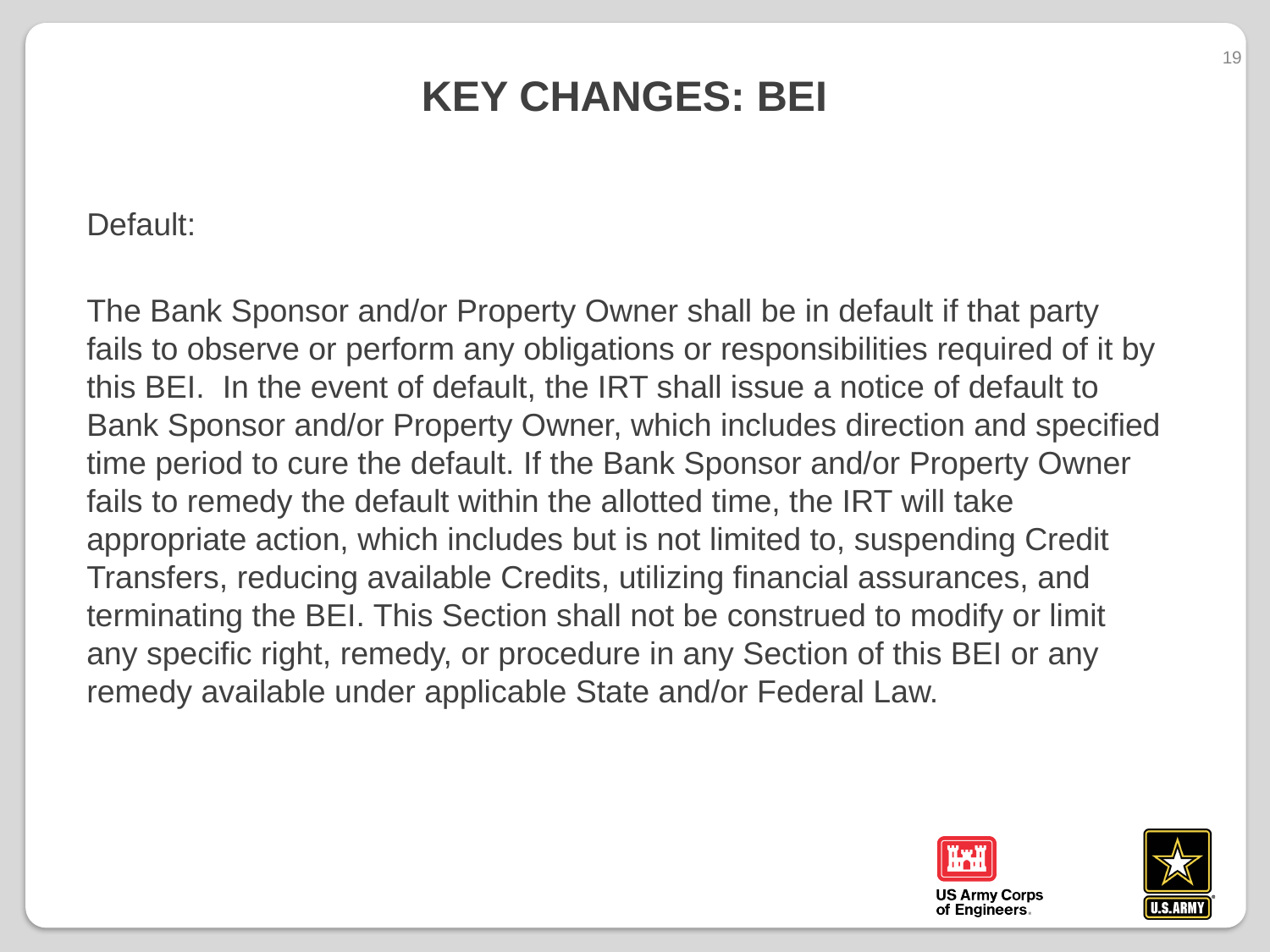

19
# Key Changes: BEI
Default:

The Bank Sponsor and/or Property Owner shall be in default if that party fails to observe or perform any obligations or responsibilities required of it by this BEI.  In the event of default, the IRT shall issue a notice of default to Bank Sponsor and/or Property Owner, which includes direction and specified time period to cure the default. If the Bank Sponsor and/or Property Owner fails to remedy the default within the allotted time, the IRT will take appropriate action, which includes but is not limited to, suspending Credit Transfers, reducing available Credits, utilizing financial assurances, and terminating the BEI. This Section shall not be construed to modify or limit any specific right, remedy, or procedure in any Section of this BEI or any remedy available under applicable State and/or Federal Law.